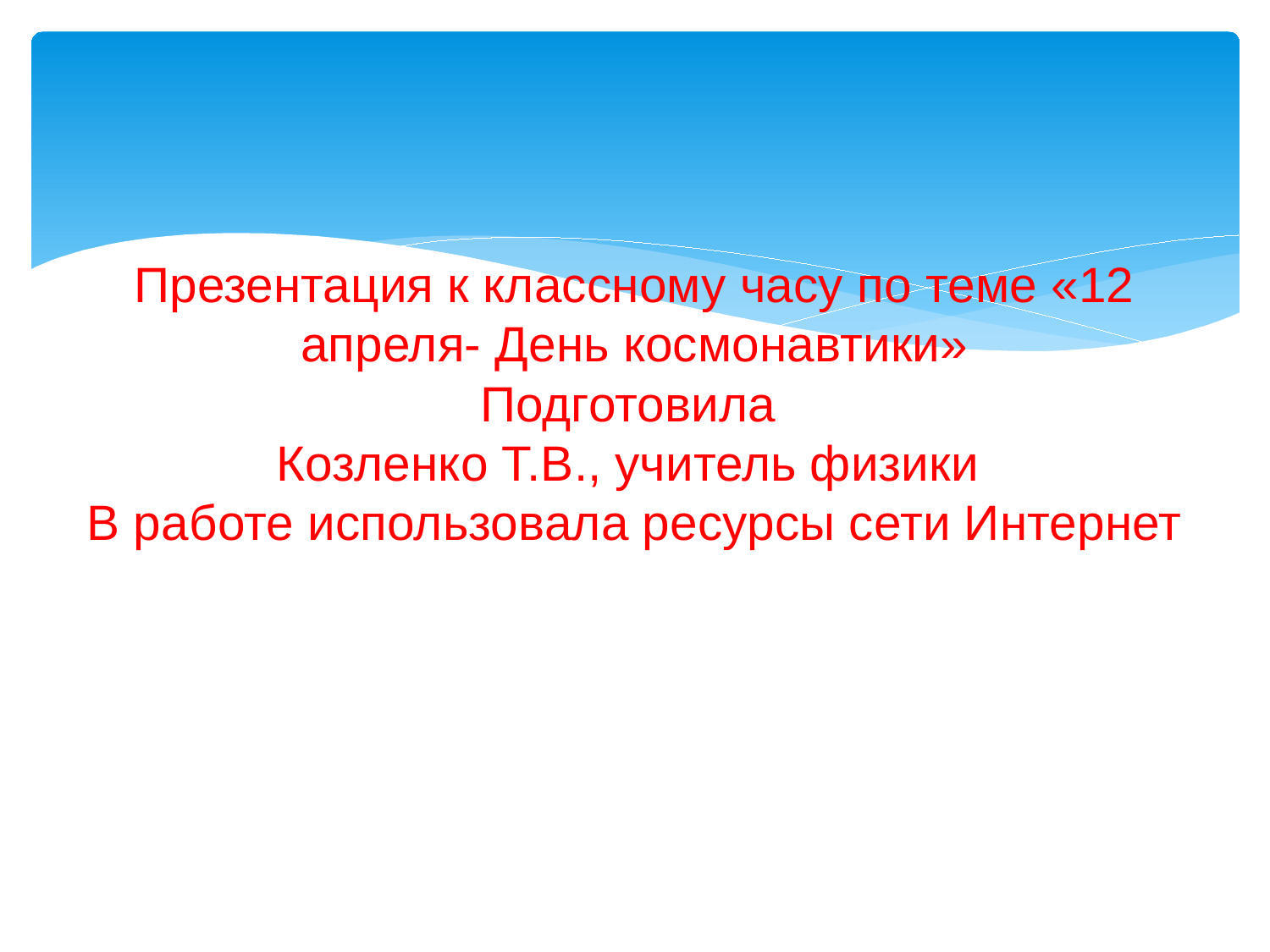

# Презентация к классному часу по теме «12 апреля- День космонавтики» Подготовила Козленко Т.В., учитель физики В работе использовала ресурсы сети Интернет